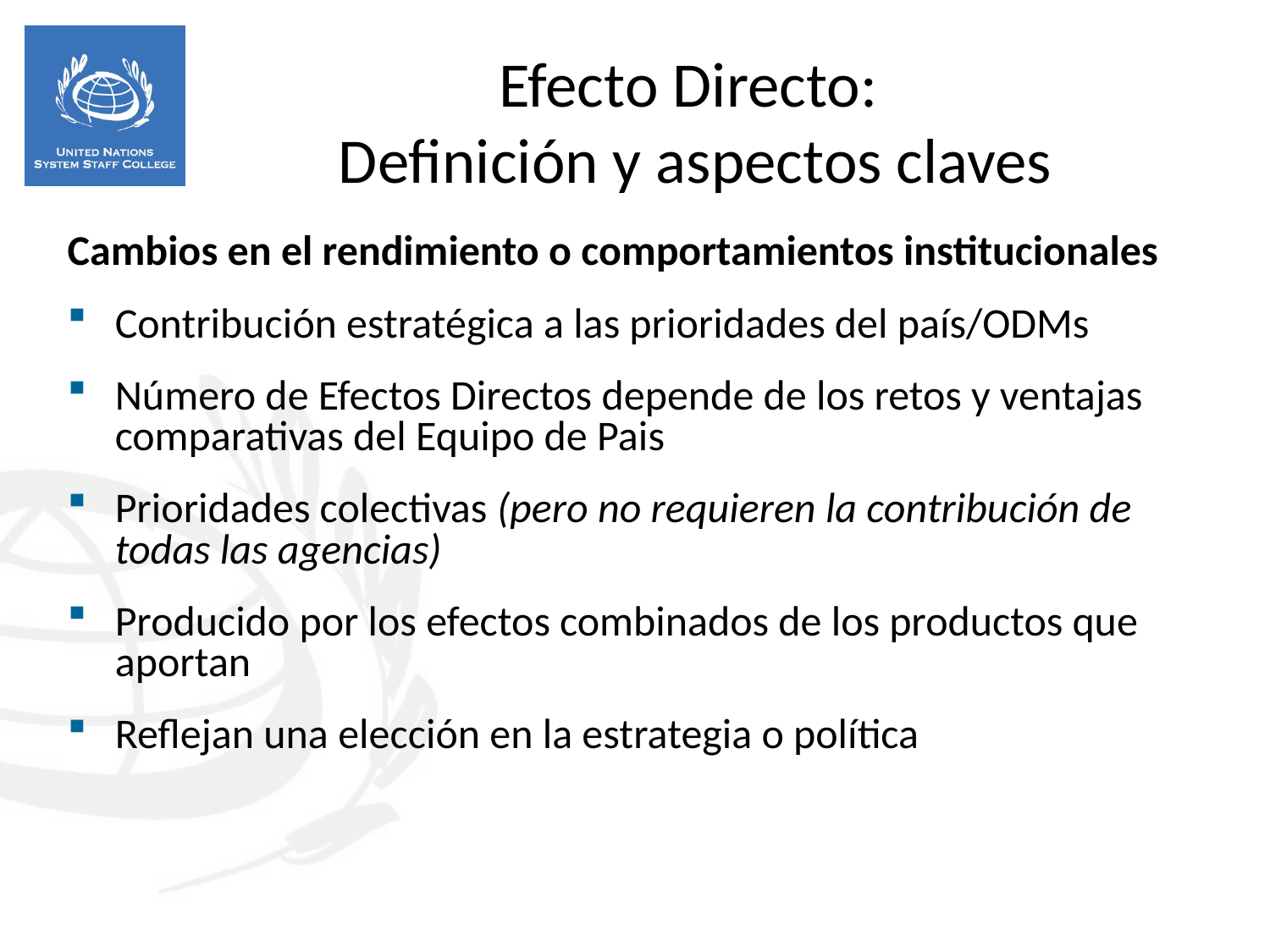

Efecto Directo:
Definición y aspectos claves
Cambios en el rendimiento o comportamientos institucionales
Contribución estratégica a las prioridades del país/ODMs
Número de Efectos Directos depende de los retos y ventajas comparativas del Equipo de Pais
Prioridades colectivas (pero no requieren la contribución de todas las agencias)
Producido por los efectos combinados de los productos que aportan
Reflejan una elección en la estrategia o política